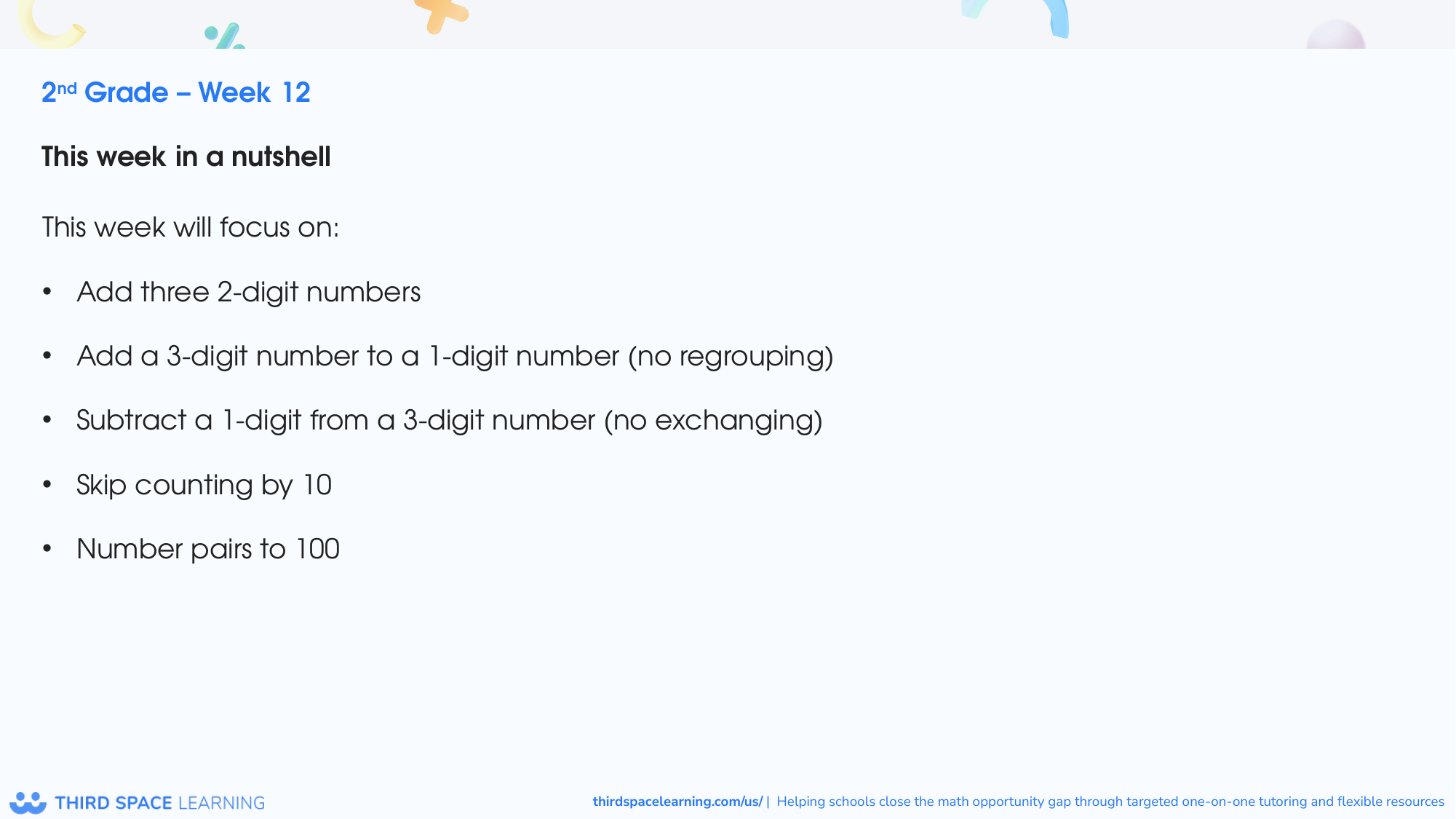

2nd Grade – Week 12
This week in a nutshell
This week will focus on:
Add three 2-digit numbers
Add a 3-digit number to a 1-digit number (no regrouping)
Subtract a 1-digit from a 3-digit number (no exchanging)
Skip counting by 10
Number pairs to 100